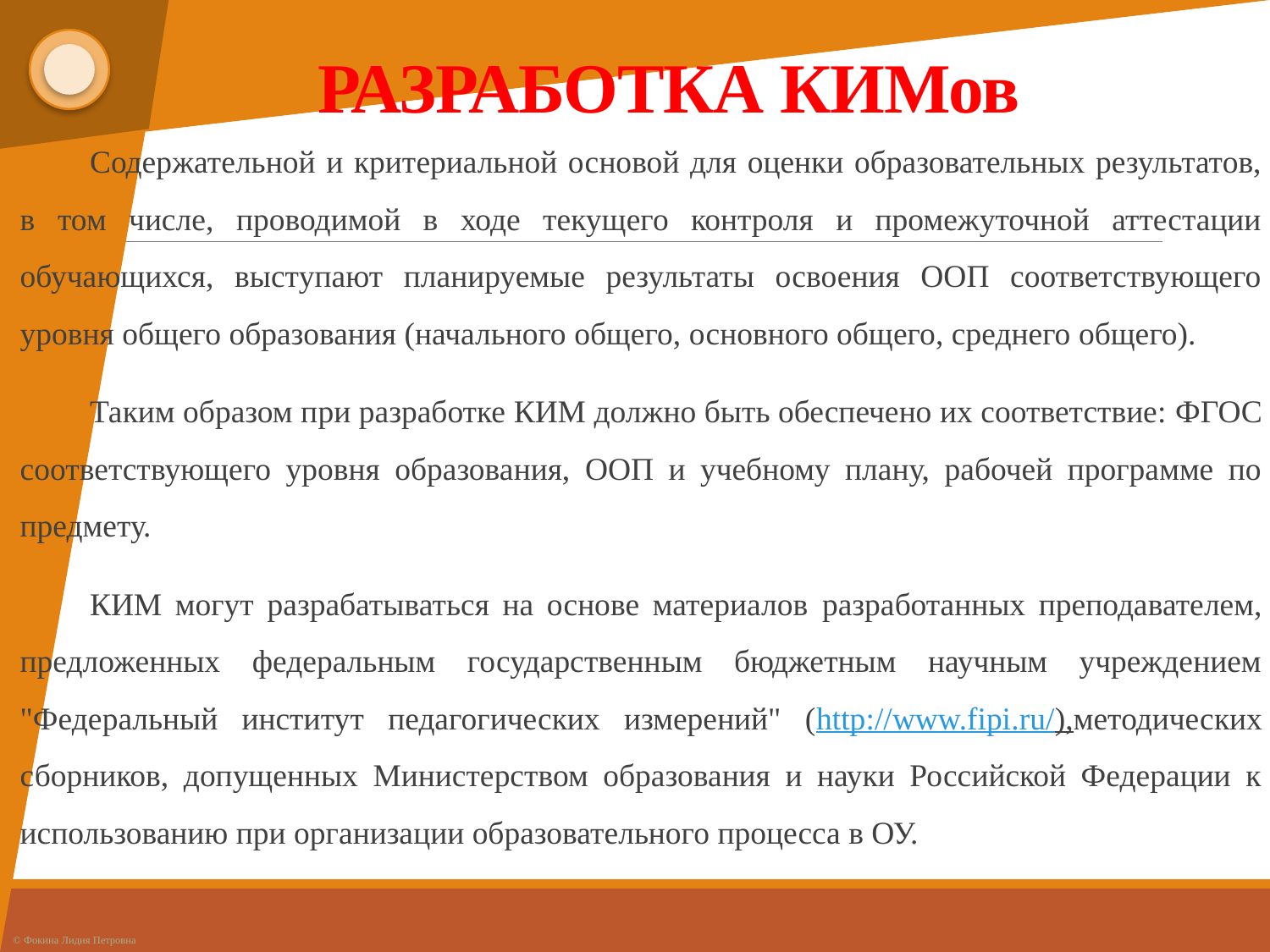

# РАЗРАБОТКА КИМов
Содержательной и критериальной основой для оценки образовательных результатов, в том числе, проводимой в ходе текущего контроля и промежуточной аттестации обучающихся, выступают планируемые результаты освоения ООП соответствующего уровня общего образования (начального общего, основного общего, среднего общего).
Таким образом при разработке КИМ должно быть обеспечено их соответствие: ФГОС соответствующего уровня образования, ООП и учебному плану, рабочей программе по предмету.
КИМ могут разрабатываться на основе материалов разработанных преподавателем, предложенных федеральным государственным бюджетным научным учреждением "Федеральный институт педагогических измерений" (http://www.fipi.ru/),методических сборников, допущенных Министерством образования и науки Российской Федерации к использованию при организации образовательного процесса в ОУ.